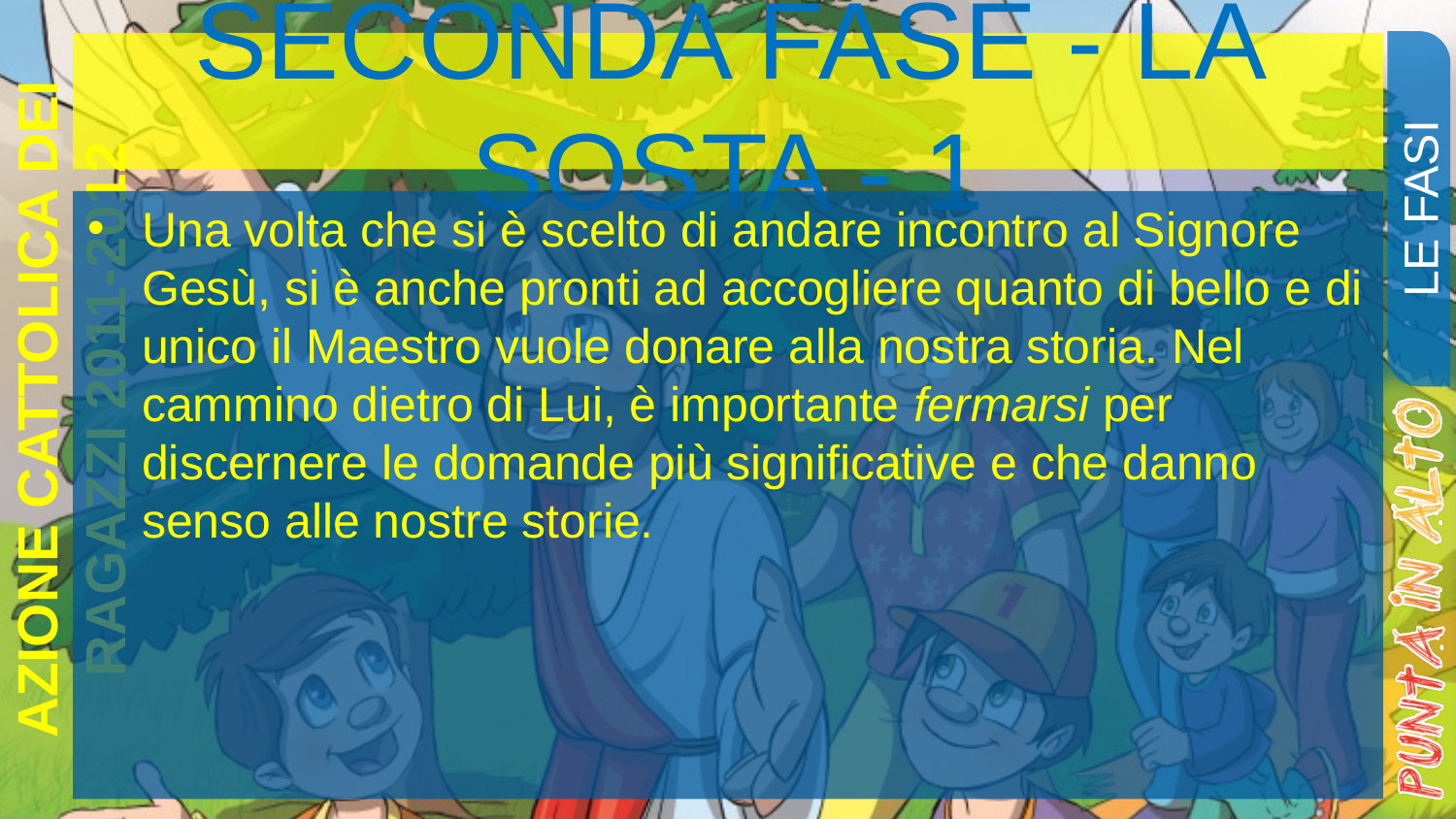

# SECONDA FASE - LA SOSTA - 1
LE FASI
Una volta che si è scelto di andare incontro al Signore Gesù, si è anche pronti ad accogliere quanto di bello e di unico il Maestro vuole donare alla nostra storia. Nel cammino dietro di Lui, è importante fermarsi per discernere le domande più significative e che danno senso alle nostre storie.